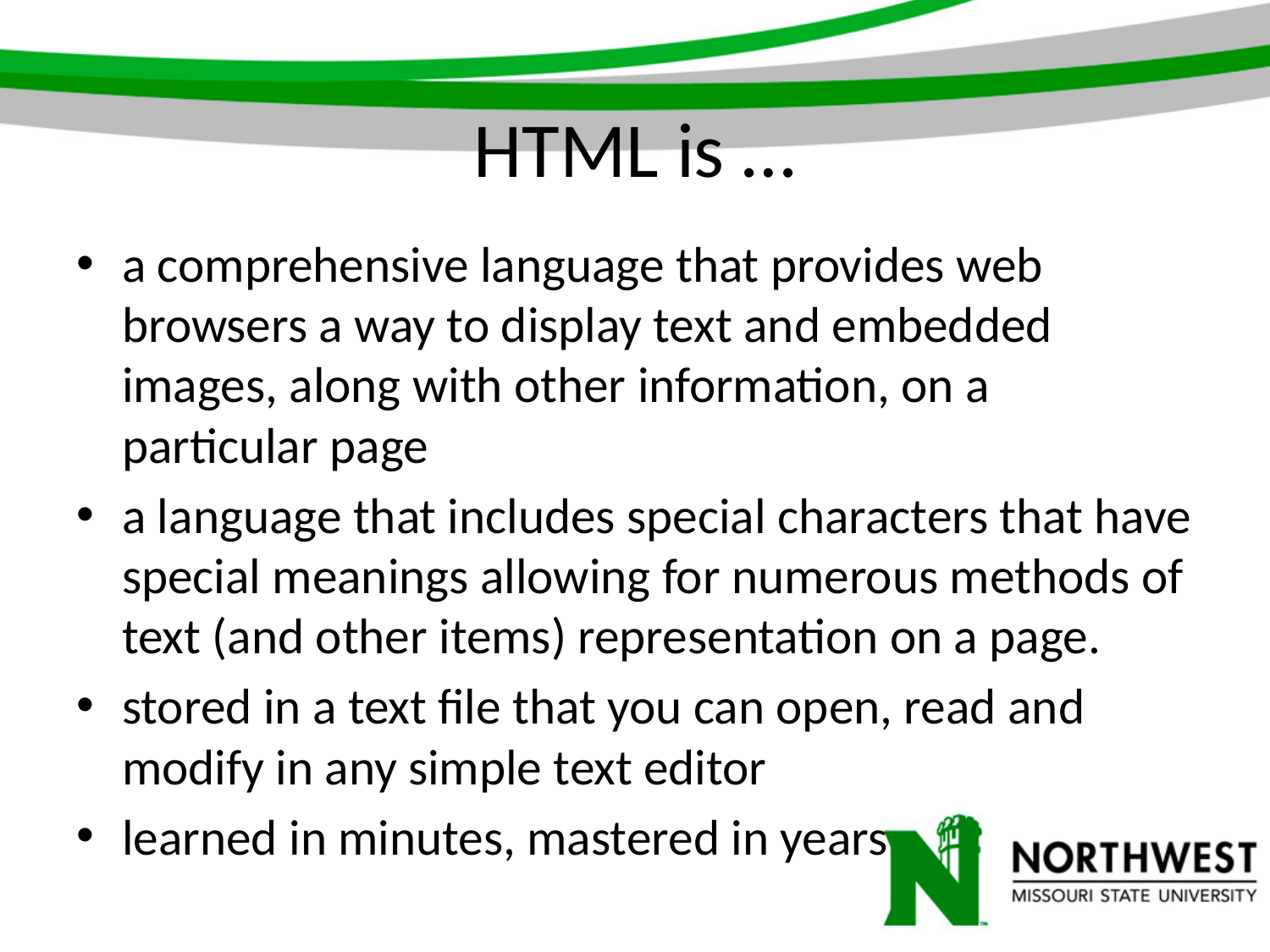

# HTML is …
a comprehensive language that provides web browsers a way to display text and embedded images, along with other information, on a particular page
a language that includes special characters that have special meanings allowing for numerous methods of text (and other items) representation on a page.
stored in a text file that you can open, read and modify in any simple text editor
learned in minutes, mastered in years